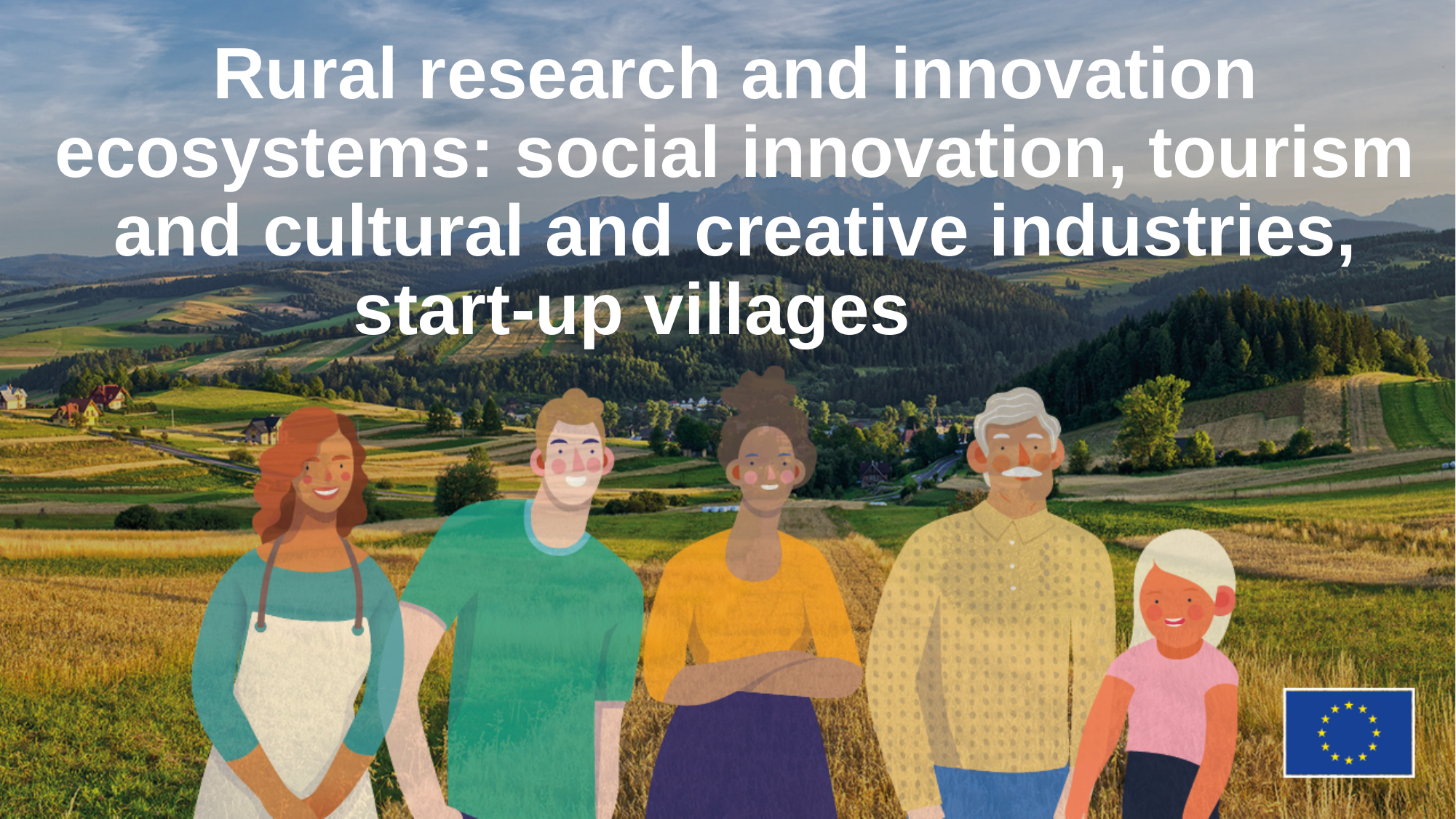

Rural research and innovation ecosystems: social innovation, tourism and cultural and creative industries, start-up villages